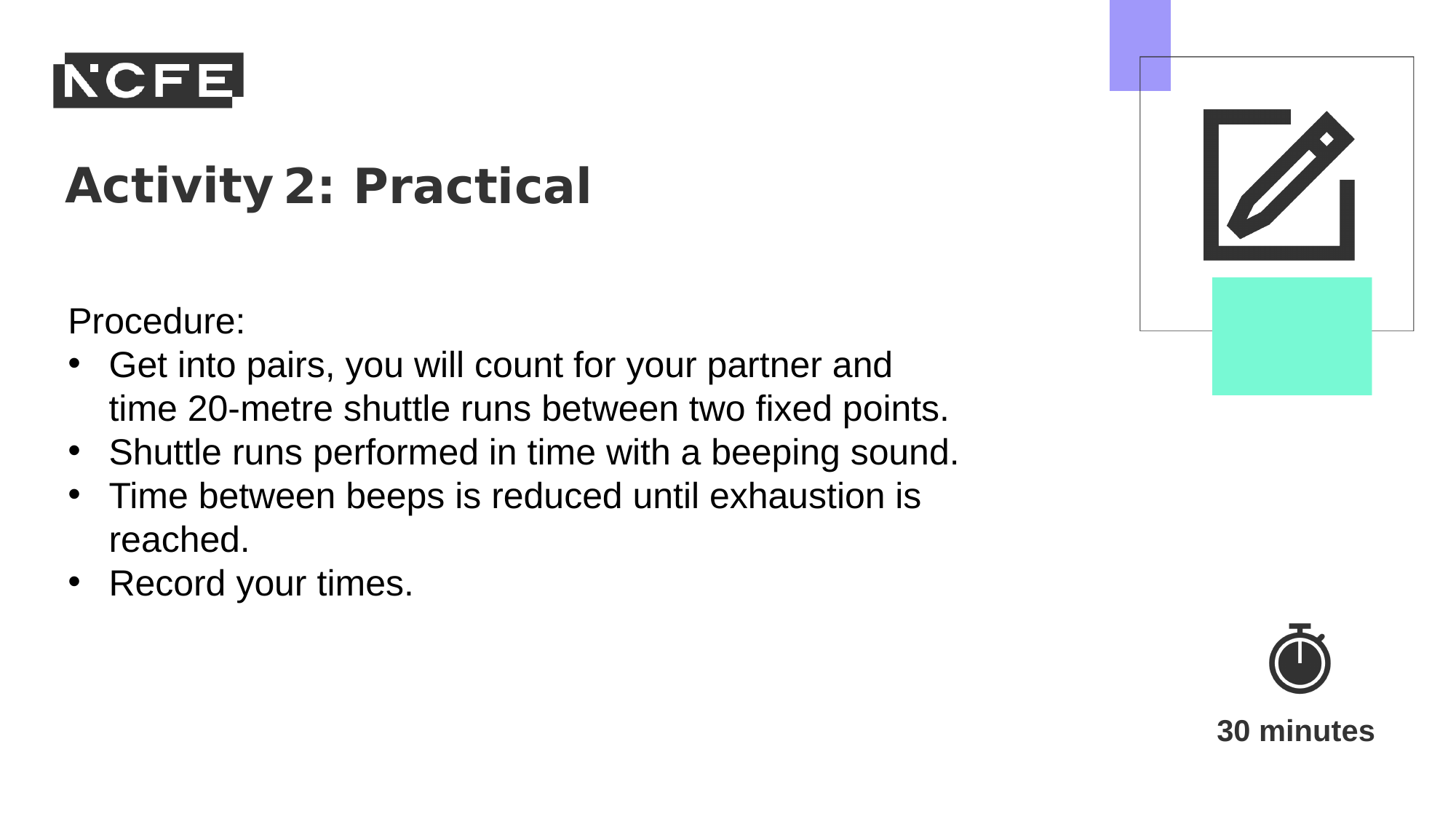

2: Practical

Procedure:
Get into pairs, you will count for your partner and time 20-metre shuttle runs between two fixed points.
Shuttle runs performed in time with a beeping sound.
Time between beeps is reduced until exhaustion is reached.
Record your times.
30 minutes